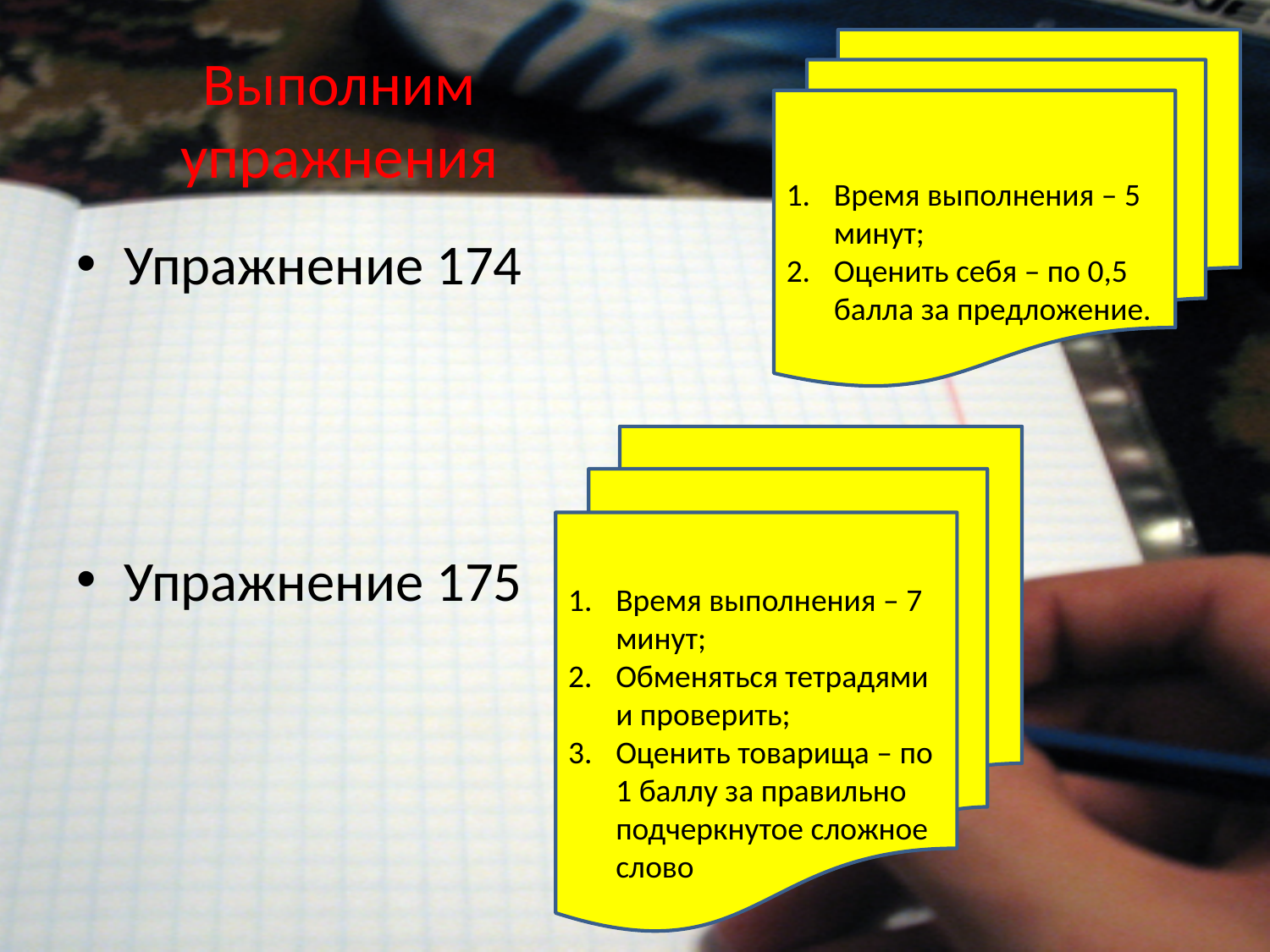

Время выполнения – 5 минут;
Оценить себя – по 0,5 балла за предложение.
# Выполним упражнения
Упражнение 174

Упражнение 175

Время выполнения – 7 минут;
Обменяться тетрадями и проверить;
Оценить товарища – по 1 баллу за правильно подчеркнутое сложное  слово